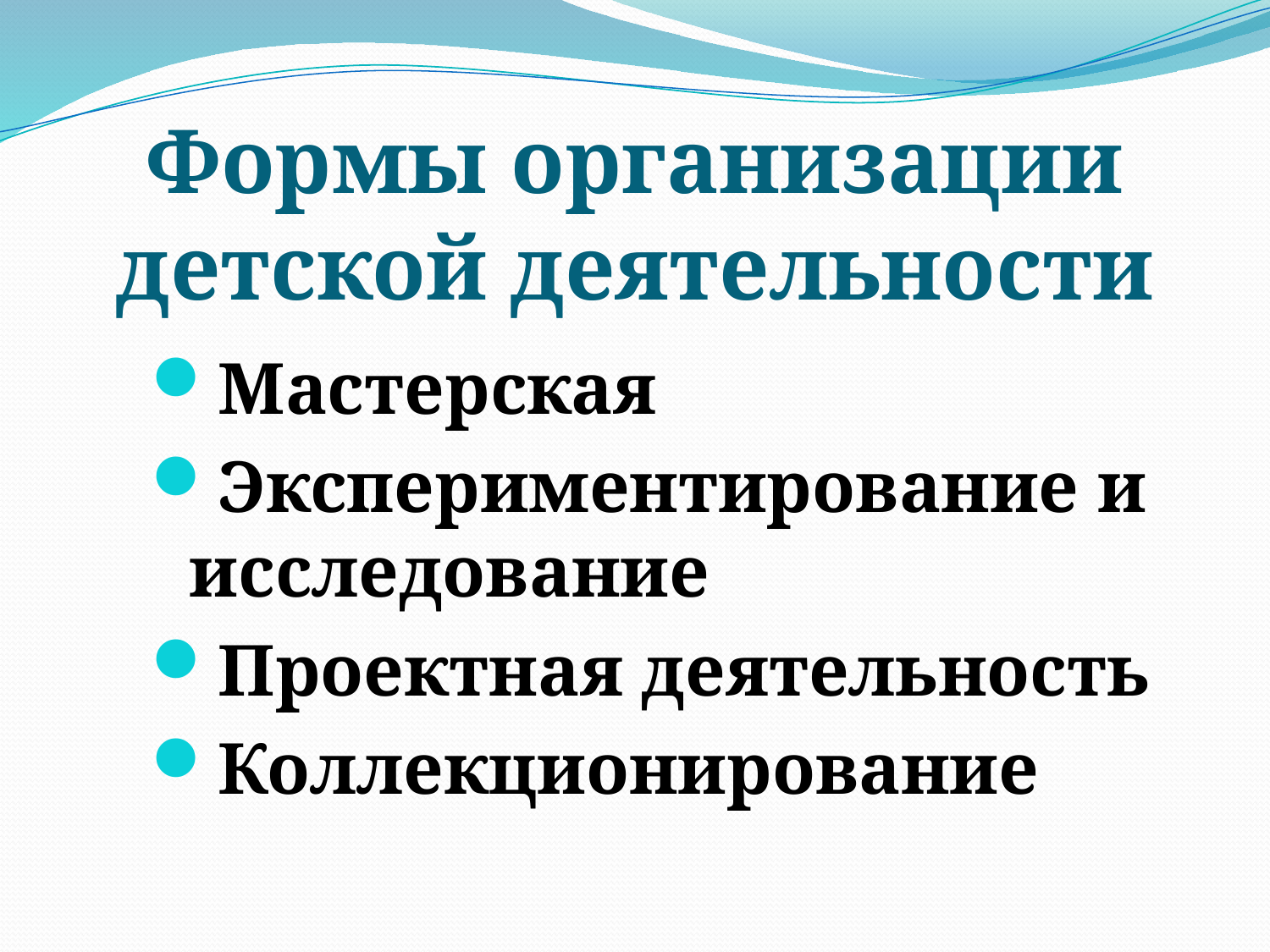

# Формы организации детской деятельности
Мастерская
Экспериментирование и исследование
Проектная деятельность
Коллекционирование